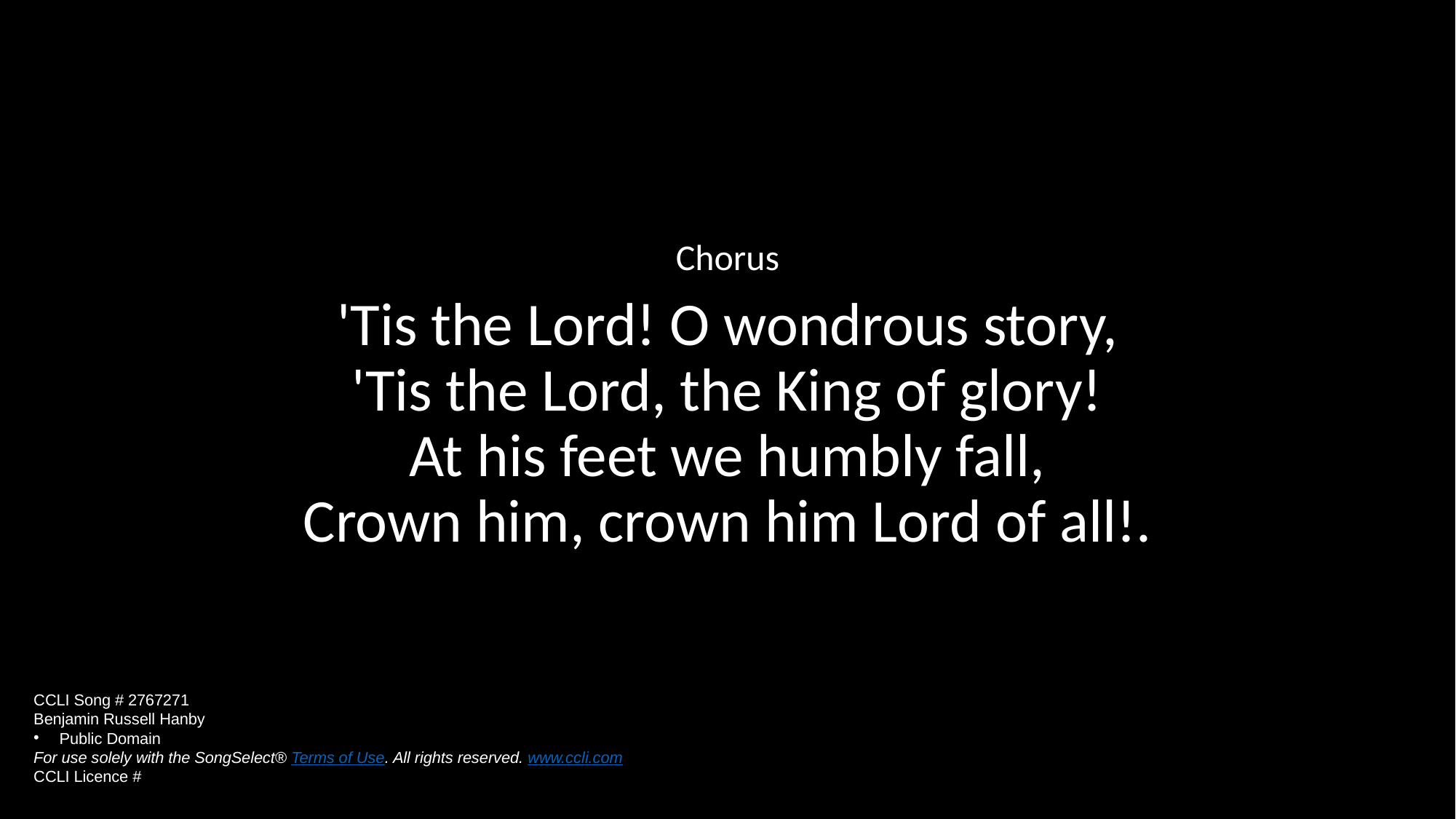

Chorus
'Tis the Lord! O wondrous story,
'Tis the Lord, the King of glory!
At his feet we humbly fall,
Crown him, crown him Lord of all!.
CCLI Song # 2767271
Benjamin Russell Hanby
Public Domain
For use solely with the SongSelect® Terms of Use. All rights reserved. www.ccli.com
CCLI Licence #